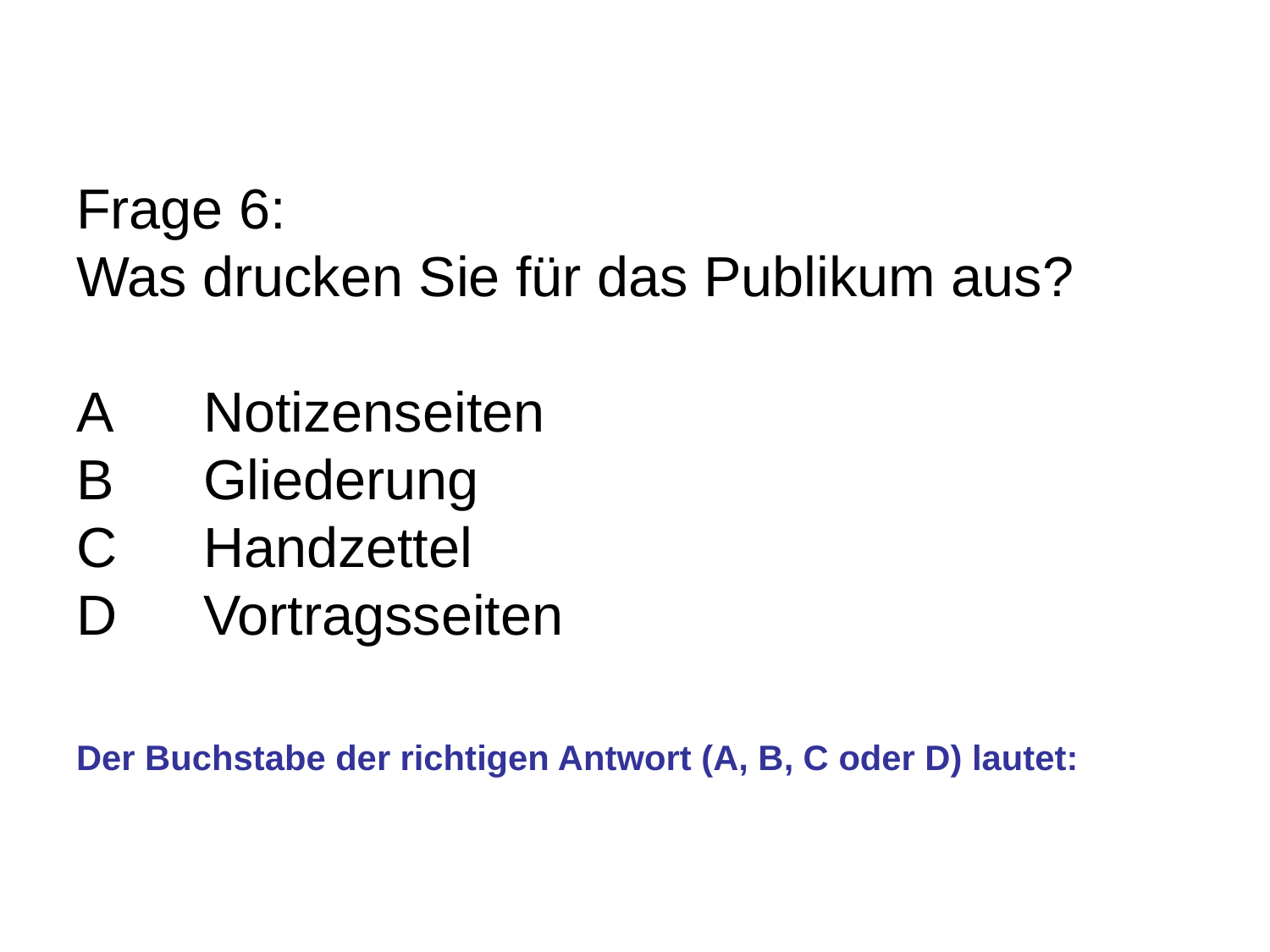

# Frage 6: Was drucken Sie für das Publikum aus? A	Notizenseiten B	Gliederung C	Handzettel D	Vortragsseiten Der Buchstabe der richtigen Antwort (A, B, C oder D) lautet: